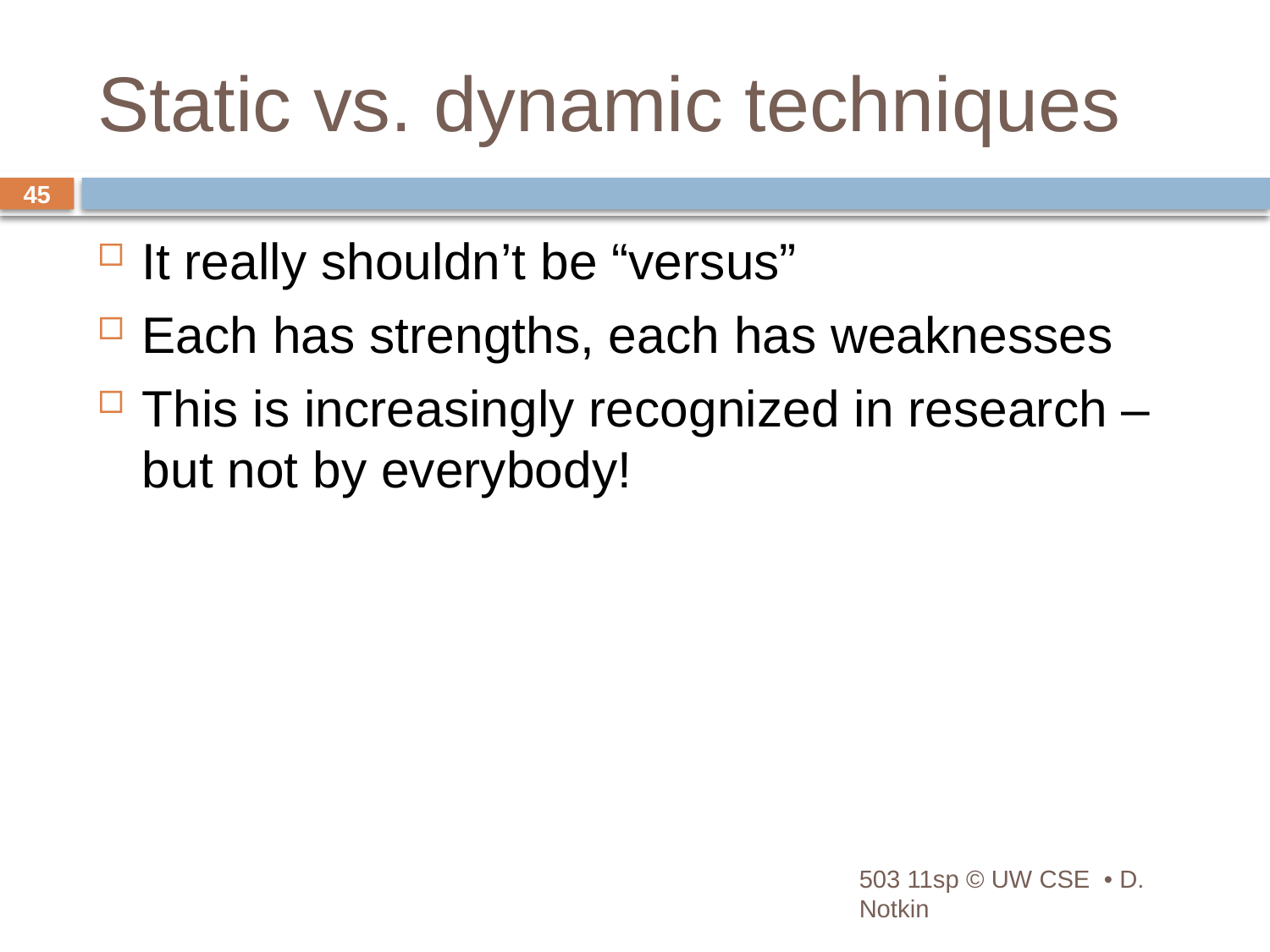

# Static vs. dynamic techniques
45
It really shouldn’t be “versus”
Each has strengths, each has weaknesses
This is increasingly recognized in research – but not by everybody!
503 11sp © UW CSE  • D. Notkin